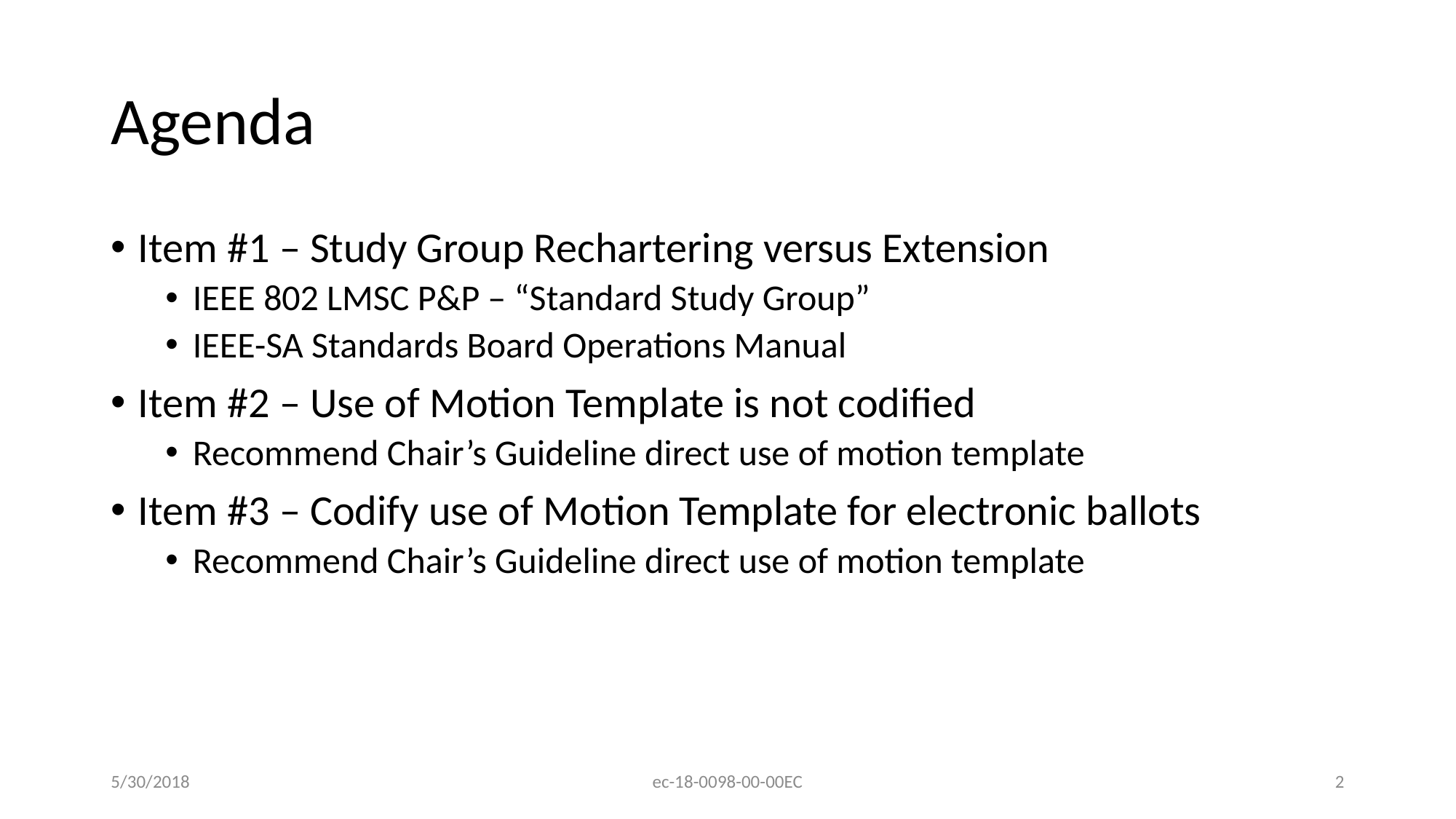

# Agenda
Item #1 – Study Group Rechartering versus Extension
IEEE 802 LMSC P&P – “Standard Study Group”
IEEE-SA Standards Board Operations Manual
Item #2 – Use of Motion Template is not codified
Recommend Chair’s Guideline direct use of motion template
Item #3 – Codify use of Motion Template for electronic ballots
Recommend Chair’s Guideline direct use of motion template

5/30/2018
ec-18-0098-00-00EC
2